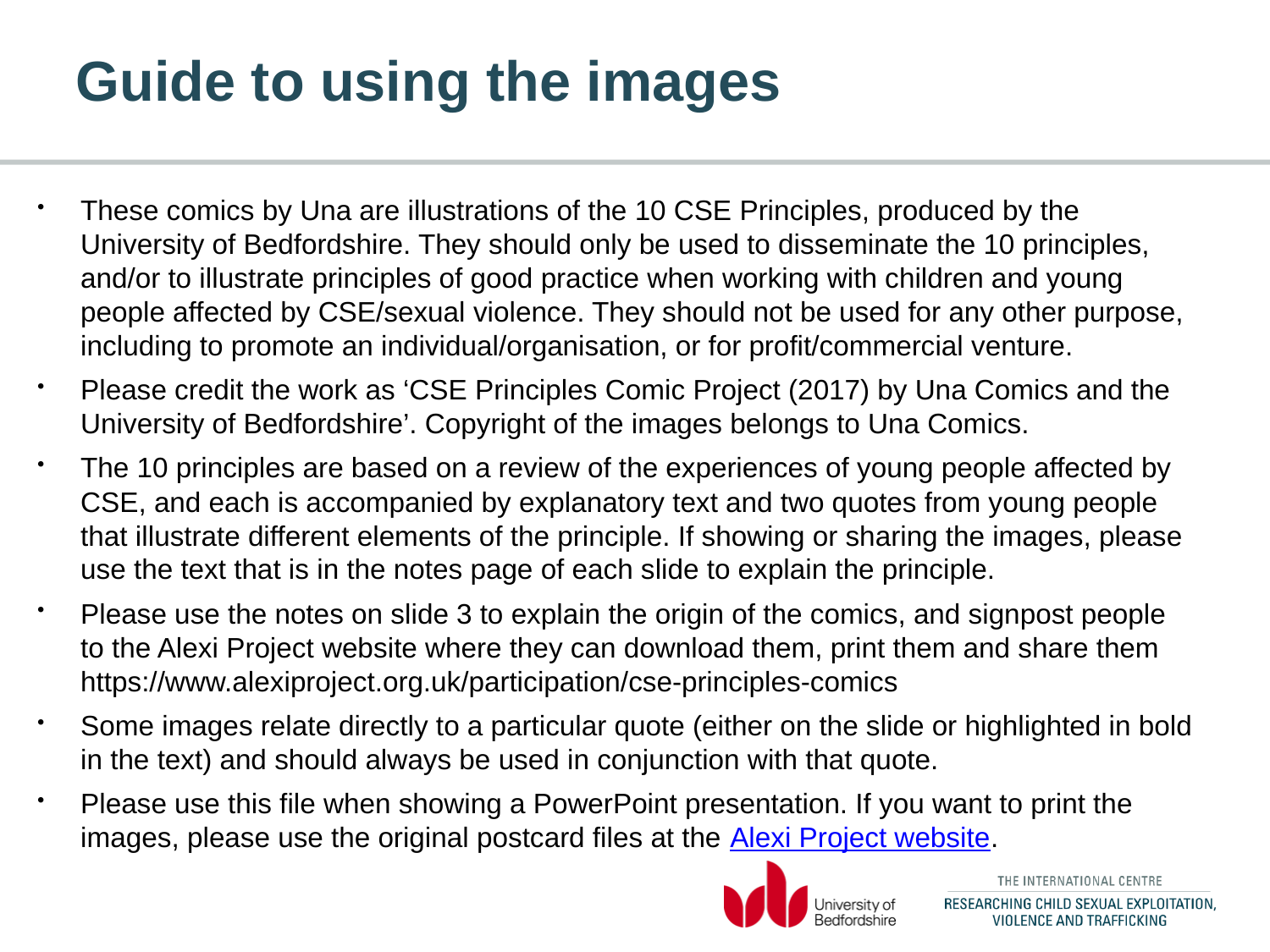

# Guide to using the images
These comics by Una are illustrations of the 10 CSE Principles, produced by the University of Bedfordshire. They should only be used to disseminate the 10 principles, and/or to illustrate principles of good practice when working with children and young people affected by CSE/sexual violence. They should not be used for any other purpose, including to promote an individual/organisation, or for profit/commercial venture.
Please credit the work as ‘CSE Principles Comic Project (2017) by Una Comics and the University of Bedfordshire’. Copyright of the images belongs to Una Comics.
The 10 principles are based on a review of the experiences of young people affected by CSE, and each is accompanied by explanatory text and two quotes from young people that illustrate different elements of the principle. If showing or sharing the images, please use the text that is in the notes page of each slide to explain the principle.
Please use the notes on slide 3 to explain the origin of the comics, and signpost people to the Alexi Project website where they can download them, print them and share them https://www.alexiproject.org.uk/participation/cse-principles-comics
Some images relate directly to a particular quote (either on the slide or highlighted in bold in the text) and should always be used in conjunction with that quote.
Please use this file when showing a PowerPoint presentation. If you want to print the images, please use the original postcard files at the Alexi Project website.